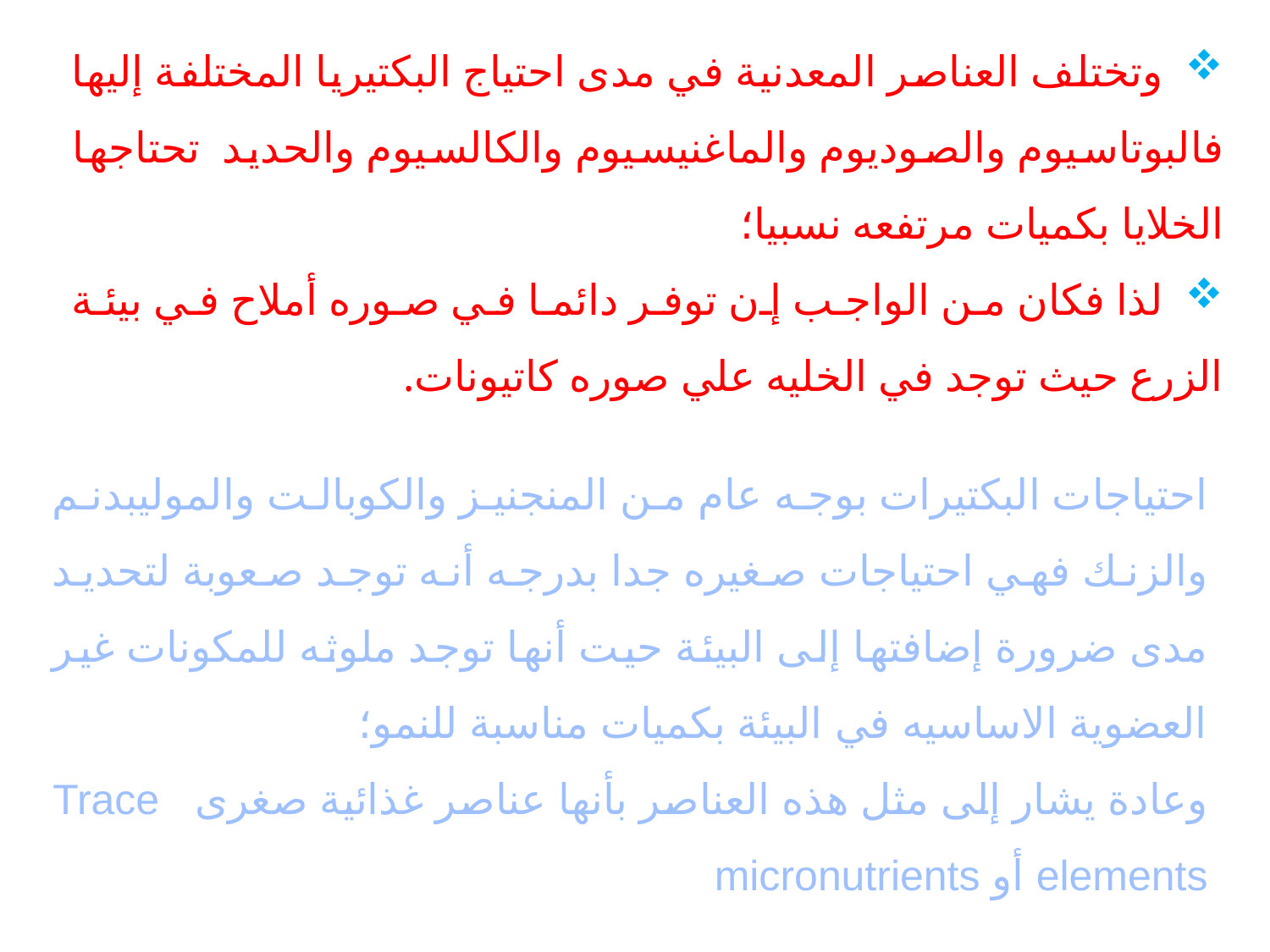

وتختلف العناصر المعدنية في مدى احتياج البكتيريا المختلفة إليها فالبوتاسيوم والصوديوم والماغنيسيوم والكالسيوم والحديد  تحتاجها الخلايا بكميات مرتفعه نسبيا؛
  لذا فكان من الواجب إن توفر دائما في صوره أملاح في بيئة الزرع حيث توجد في الخليه علي صوره كاتيونات.
احتياجات البكتيرات بوجه عام من المنجنيز والكوبالت والموليبدنم والزنك فهي احتياجات صغيره جدا بدرجه أنه توجد صعوبة لتحديد مدى ضرورة إضافتها إلى البيئة حيت أنها توجد ملوثه للمكونات غير العضوية الاساسيه في البيئة بكميات مناسبة للنمو؛
وعادة يشار إلى مثل هذه العناصر بأنها عناصر غذائية صغرى   Trace elements أو micronutrients